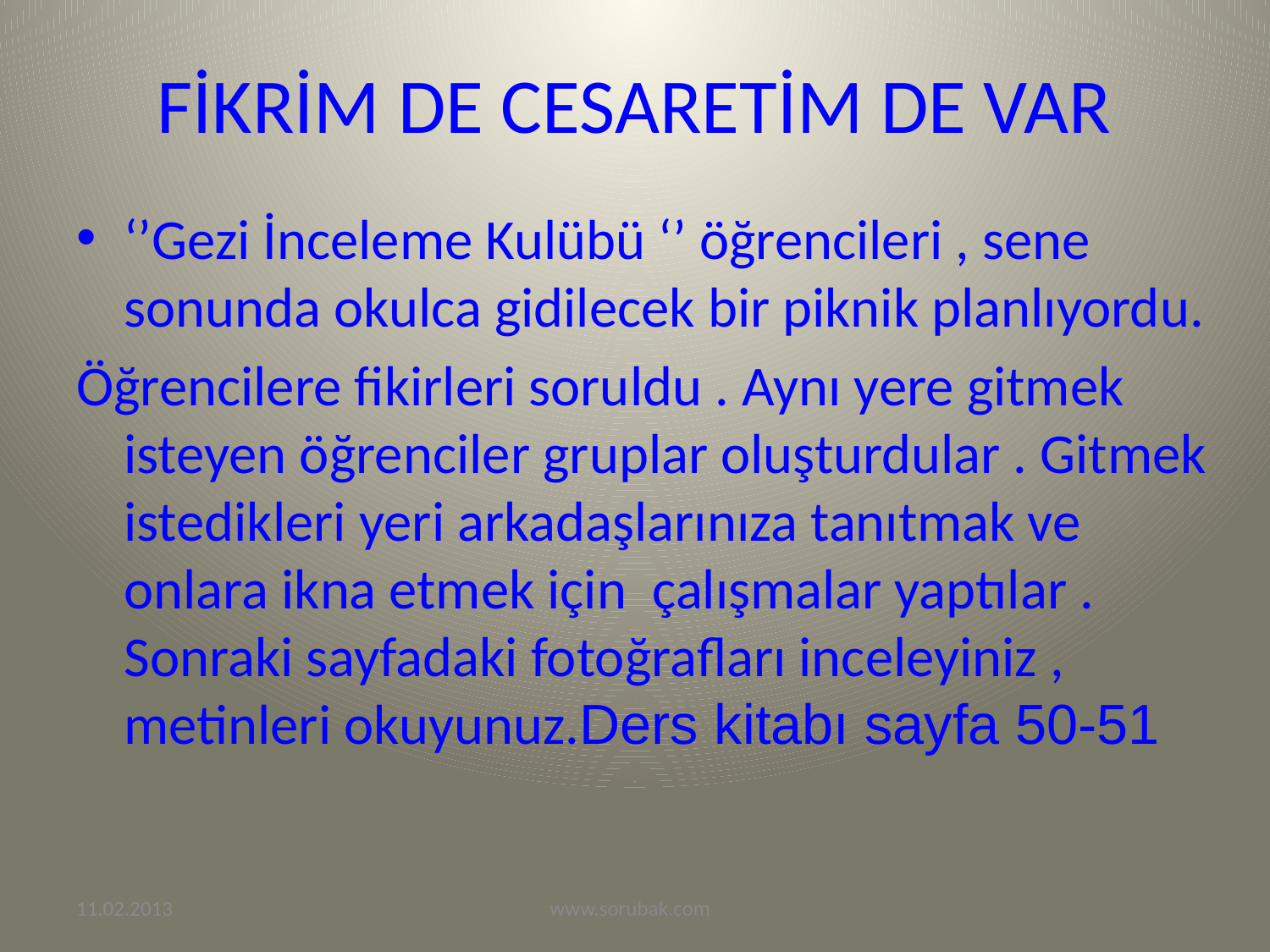

# FİKRİM DE CESARETİM DE VAR
‘’Gezi İnceleme Kulübü ‘’ öğrencileri , sene sonunda okulca gidilecek bir piknik planlıyordu.
Öğrencilere fikirleri soruldu . Aynı yere gitmek isteyen öğrenciler gruplar oluşturdular . Gitmek istedikleri yeri arkadaşlarınıza tanıtmak ve onlara ikna etmek için  çalışmalar yaptılar . Sonraki sayfadaki fotoğrafları inceleyiniz , metinleri okuyunuz.Ders kitabı sayfa 50-51

11.02.2013
www.sorubak.com